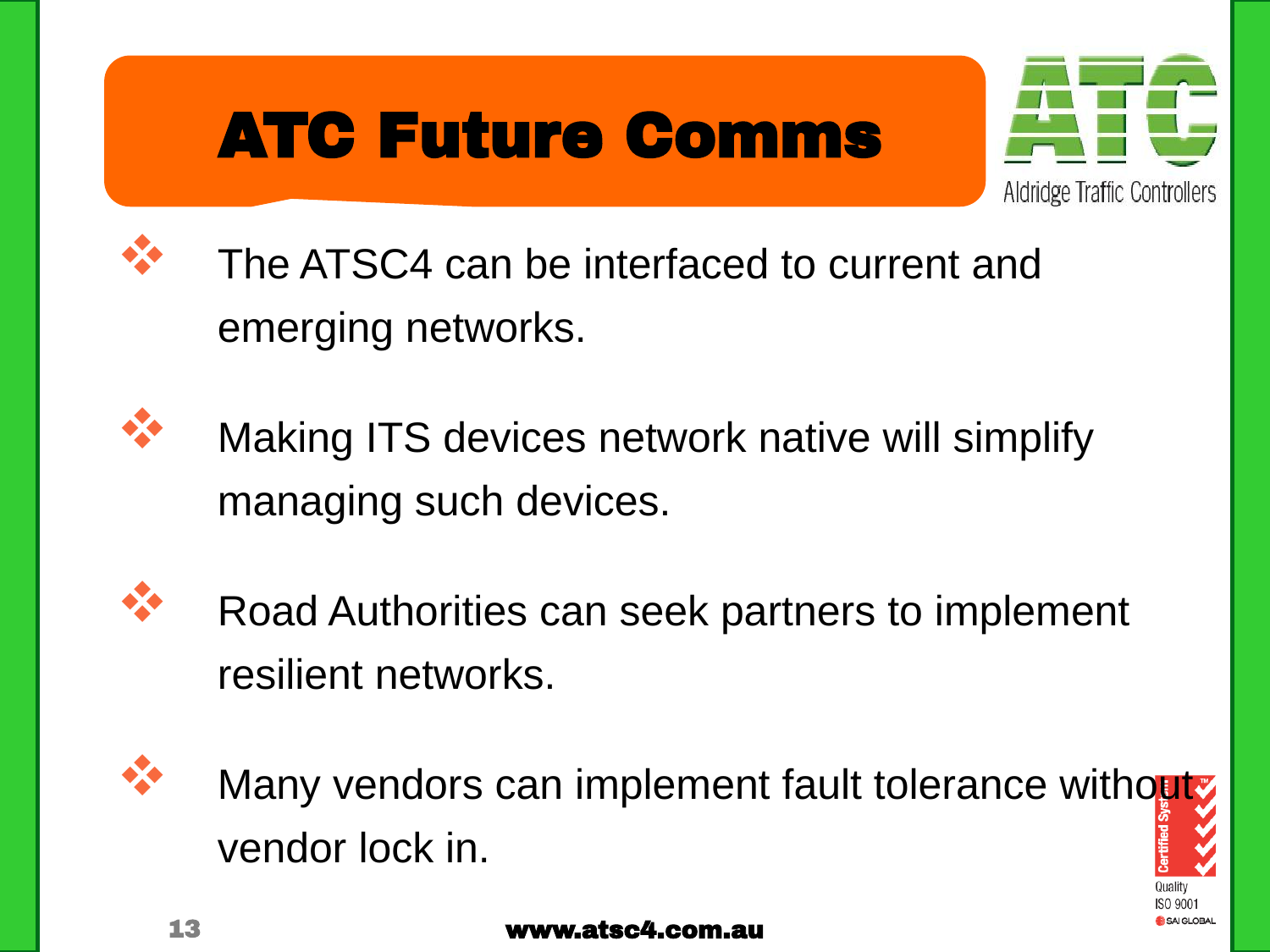

# ATC Future Comms
The ATSC4 can be interfaced to current and emerging networks.
Making ITS devices network native will simplify managing such devices.
Road Authorities can seek partners to implement resilient networks.
Many vendors can implement fault tolerance without vendor lock in.

www.atsc4.com.au
13